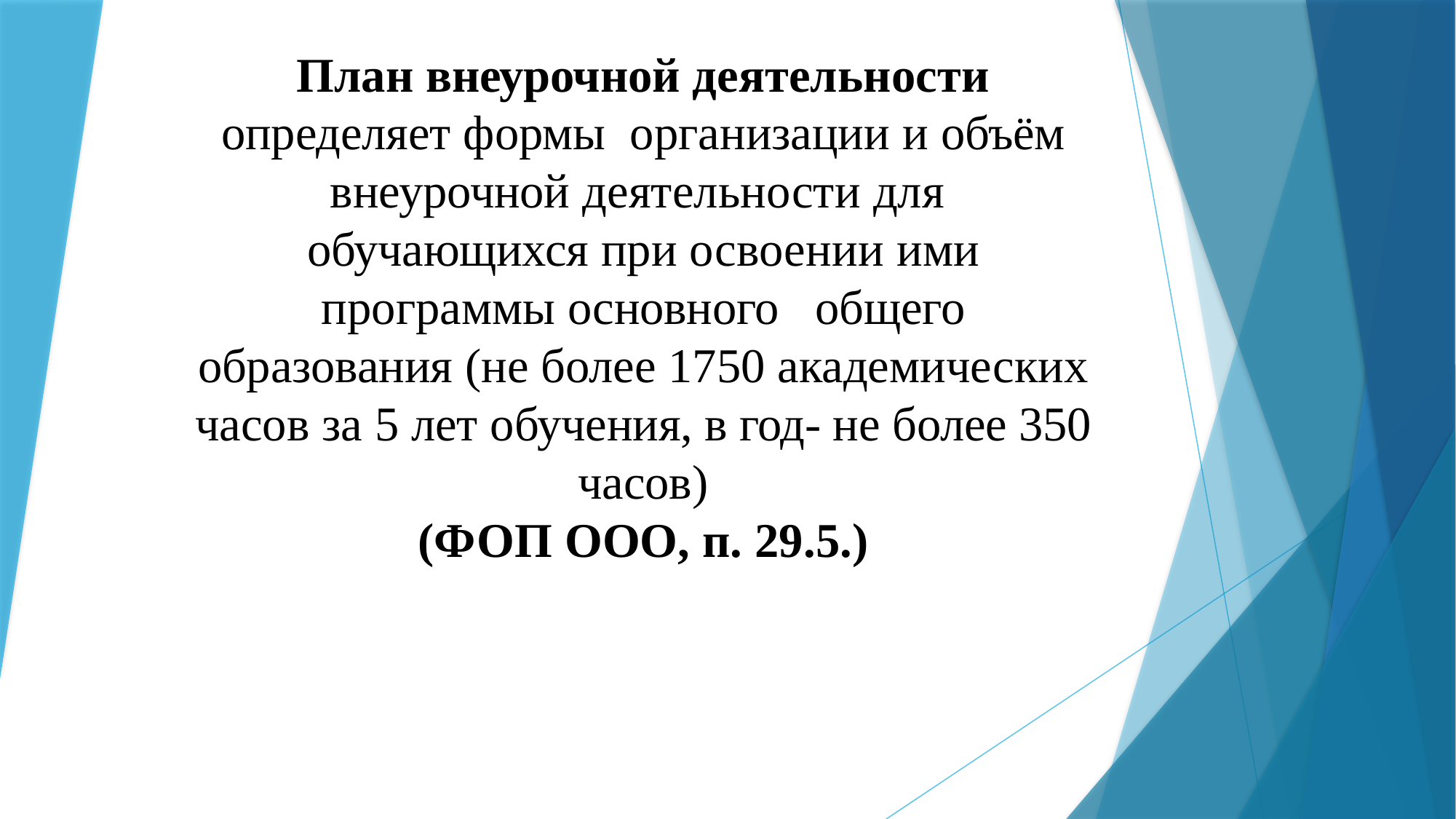

# План внеурочной деятельности определяет формы  организации и объём внеурочной деятельности для  обучающихся при освоении ими программы основного   общего образования (не более 1750 академических часов за 5 лет обучения, в год- не более 350 часов) (ФОП ООО, п. 29.5.)